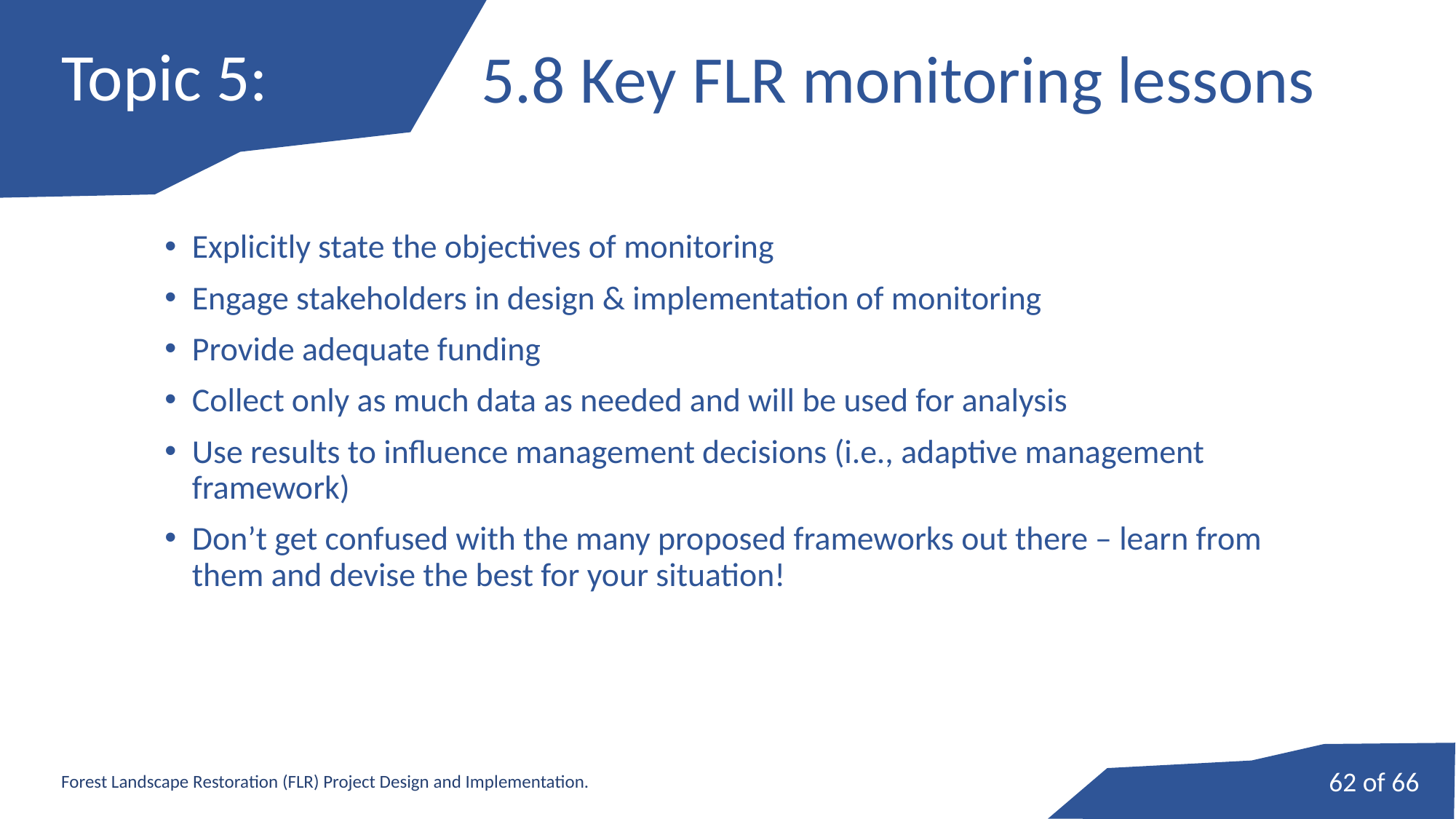

# Topic 5:
5.8 Key FLR monitoring lessons
Explicitly state the objectives of monitoring
Engage stakeholders in design & implementation of monitoring
Provide adequate funding
Collect only as much data as needed and will be used for analysis
Use results to influence management decisions (i.e., adaptive management framework)
Don’t get confused with the many proposed frameworks out there – learn from them and devise the best for your situation!
62 of 66

Forest Landscape Restoration (FLR) Project Design and Implementation.